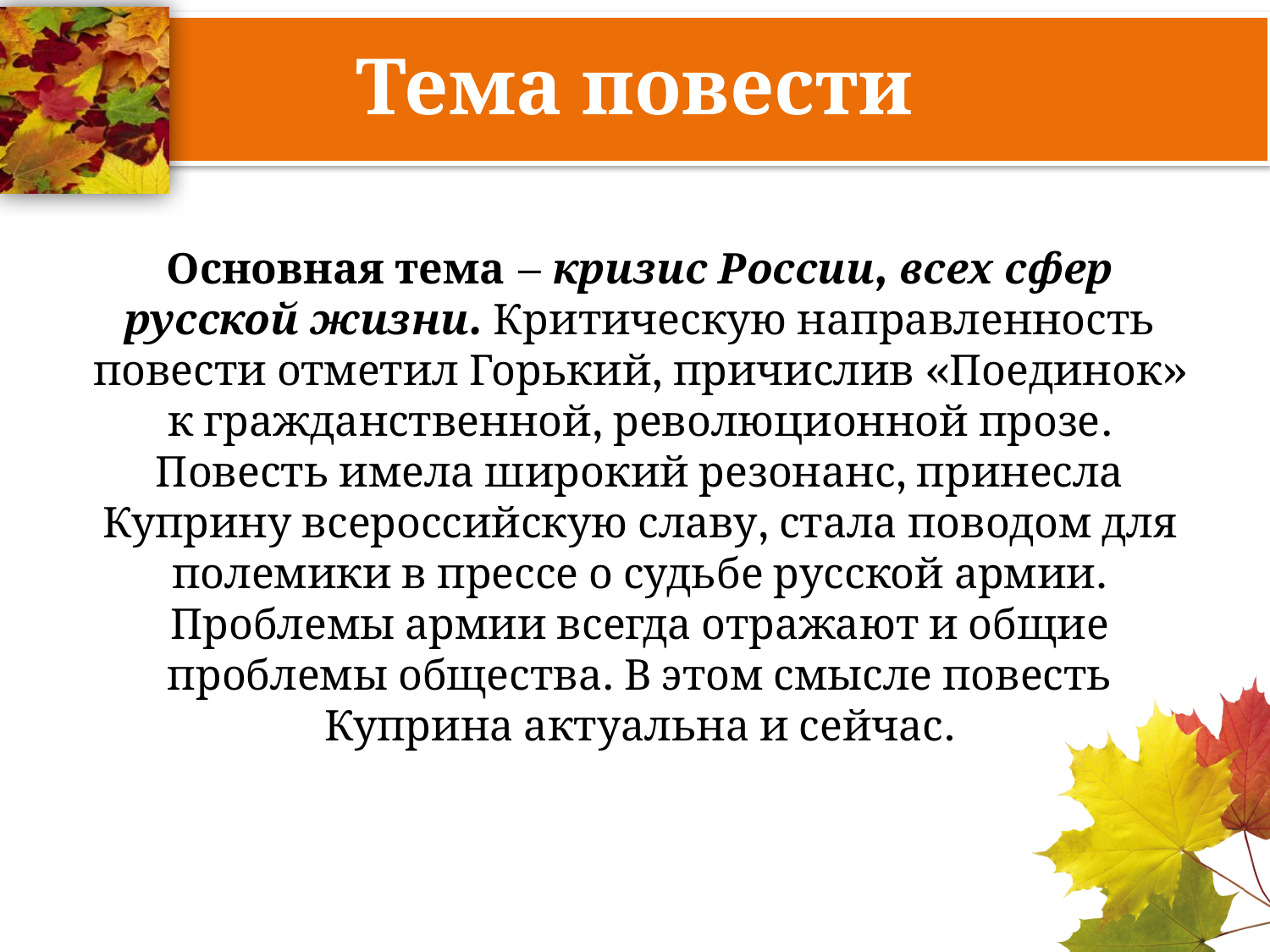

# Тема повести
Основная тема – кризис России, всех сфер русской жизни. Критическую направленность повести отметил Горький, причислив «Поединок» к гражданственной, революционной прозе. Повесть имела широкий резонанс, принесла Куприну всероссийскую славу, стала поводом для полемики в прессе о судьбе русской армии. Проблемы армии всегда отражают и общие проблемы общества. В этом смысле повесть Куприна актуальна и сейчас.